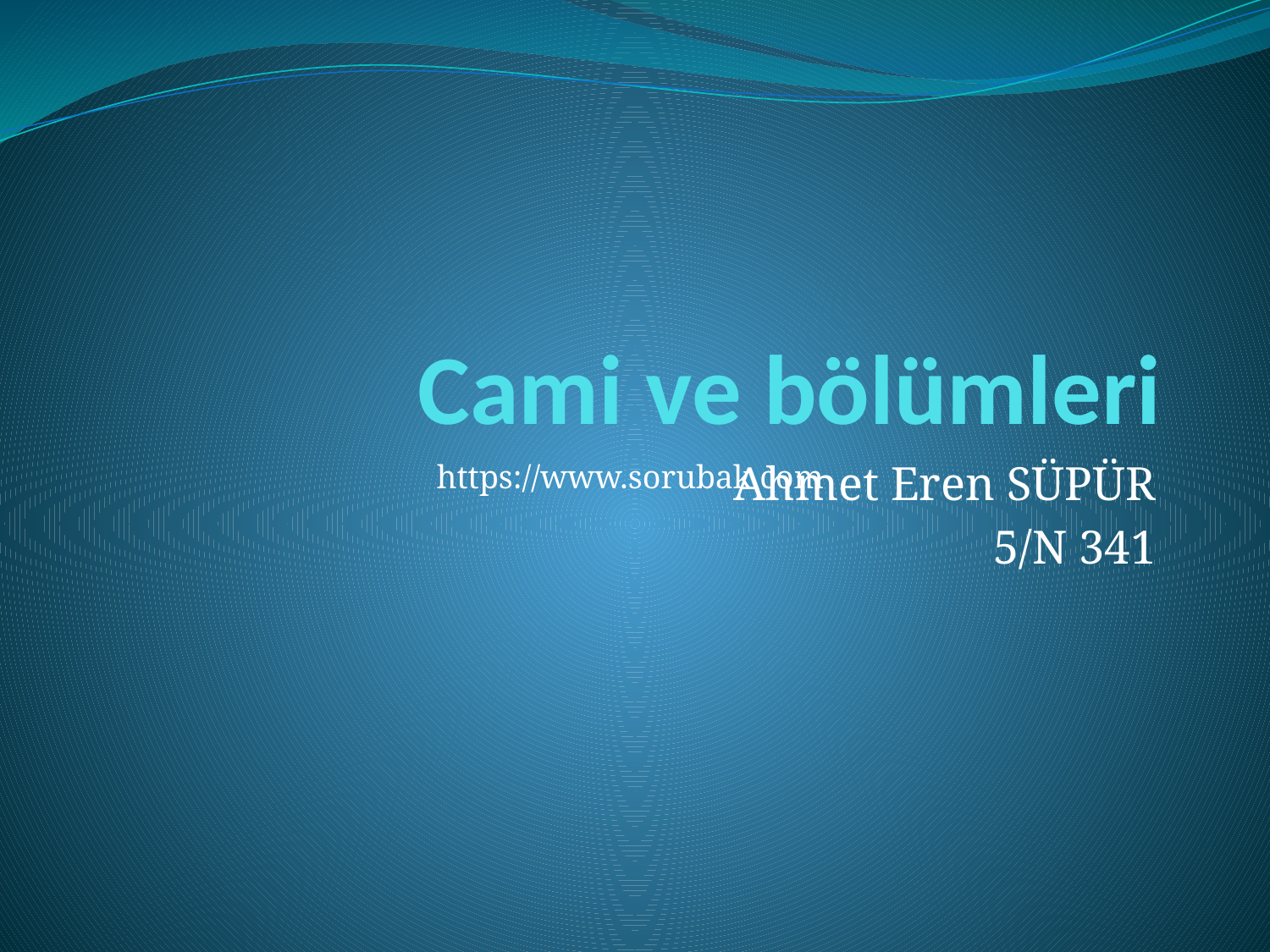

# Cami ve bölümleri
Ahmet Eren SÜPÜR
5/N 341
https://www.sorubak.com